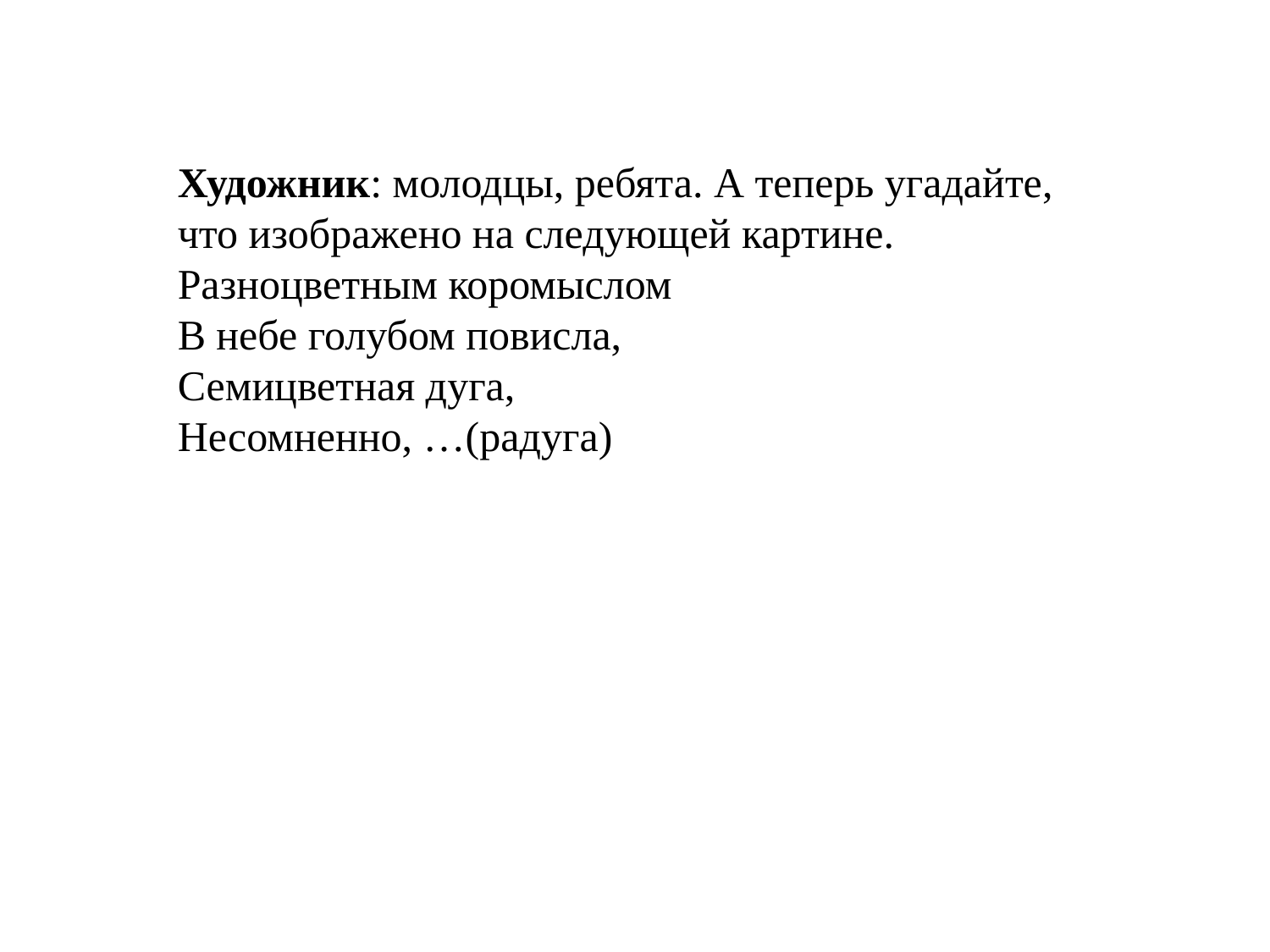

Художник: молодцы, ребята. А теперь угадайте, что изображено на следующей картине.
Разноцветным коромыслом
В небе голубом повисла,
Семицветная дуга,
Несомненно, …(радуга)